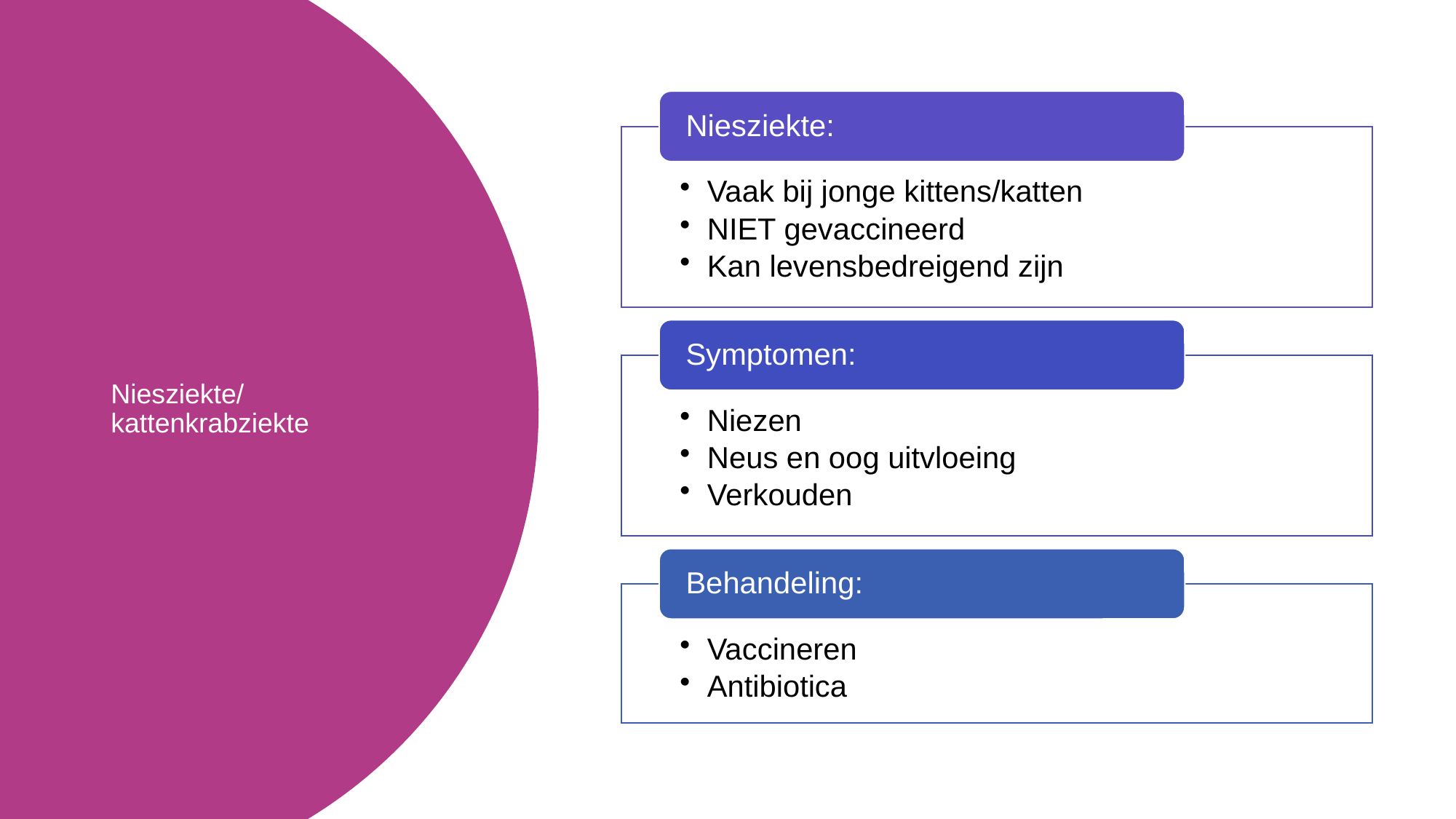

Vaak bij jonge kittens/katten
NIET gevaccineerd
Kan levensbedreigend zijn
Niesziekte:
Niezen
Neus en oog uitvloeing
Verkouden
Symptomen:
Vaccineren
Antibiotica
Behandeling:
# Niesziekte/kattenkrabziekte